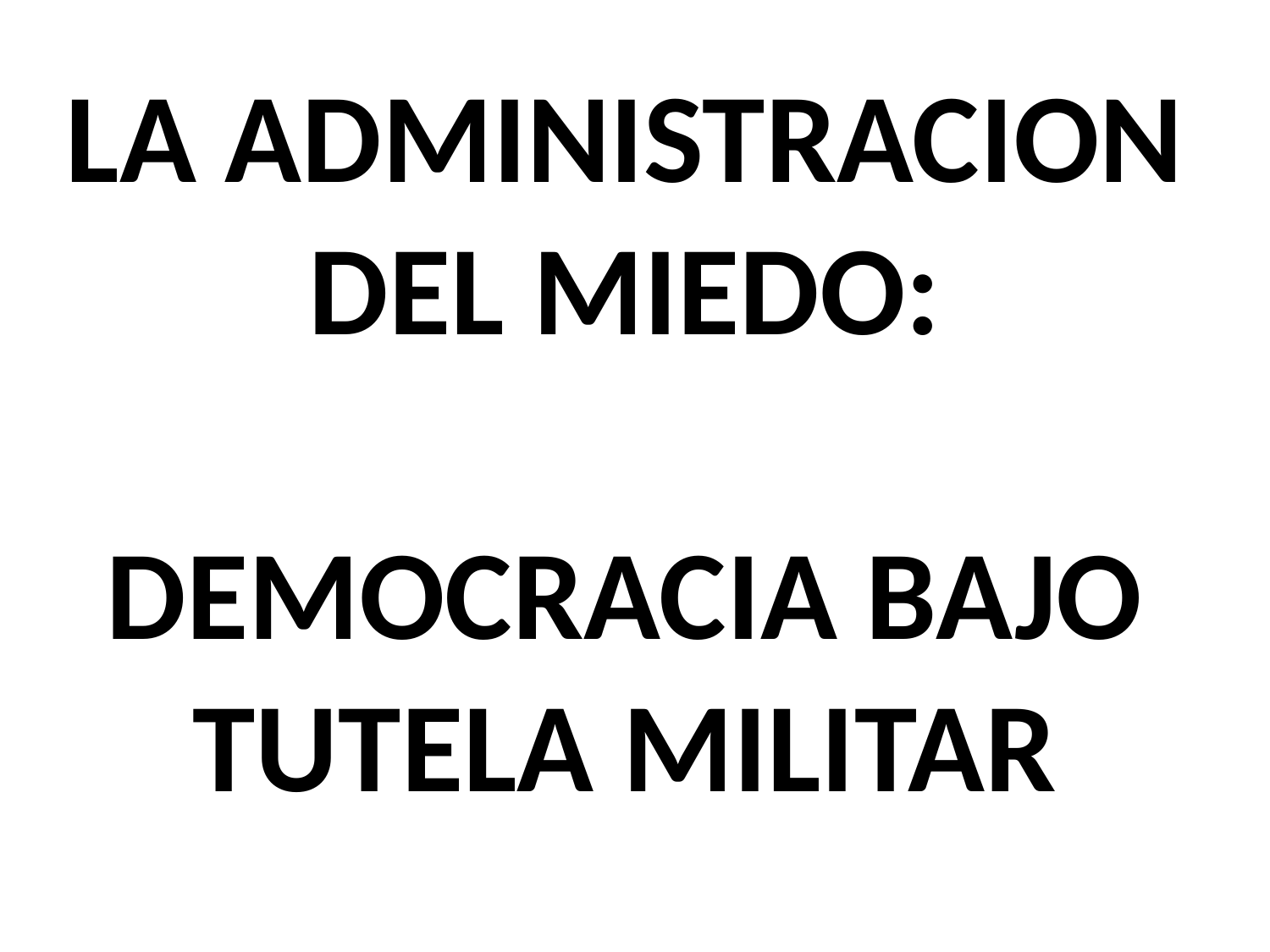

LA ADMINISTRACION DEL MIEDO:

DEMOCRACIA BAJO TUTELA MILITAR